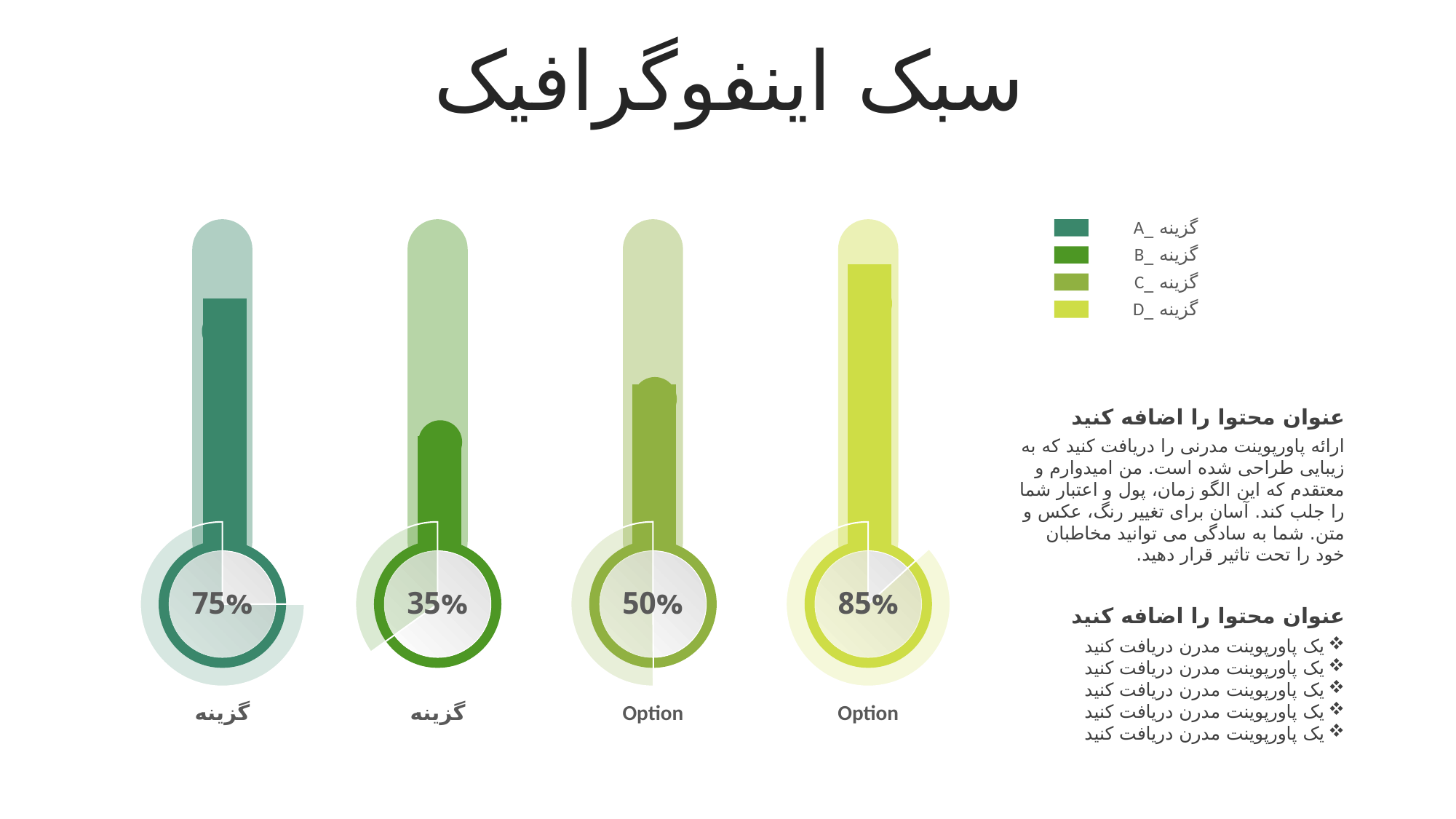

سبک اینفوگرافیک
گزینه _A

گزینه _B

گزینه _C

گزینه _D

### Chart

| Category |  |
|---|---|

عنوان محتوا را اضافه کنید
ارائه پاورپوینت مدرنی را دریافت کنید که به زیبایی طراحی شده است. من امیدوارم و معتقدم که این الگو زمان، پول و اعتبار شما را جلب کند. آسان برای تغییر رنگ، عکس و متن. شما به سادگی می توانید مخاطبان خود را تحت تاثیر قرار دهید.
عنوان محتوا را اضافه کنید
یک پاورپوینت مدرن دریافت کنید
یک پاورپوینت مدرن دریافت کنید
یک پاورپوینت مدرن دریافت کنید
یک پاورپوینت مدرن دریافت کنید
یک پاورپوینت مدرن دریافت کنید

75%

35%

50%

85%
گزینه
گزینه
Option
Option